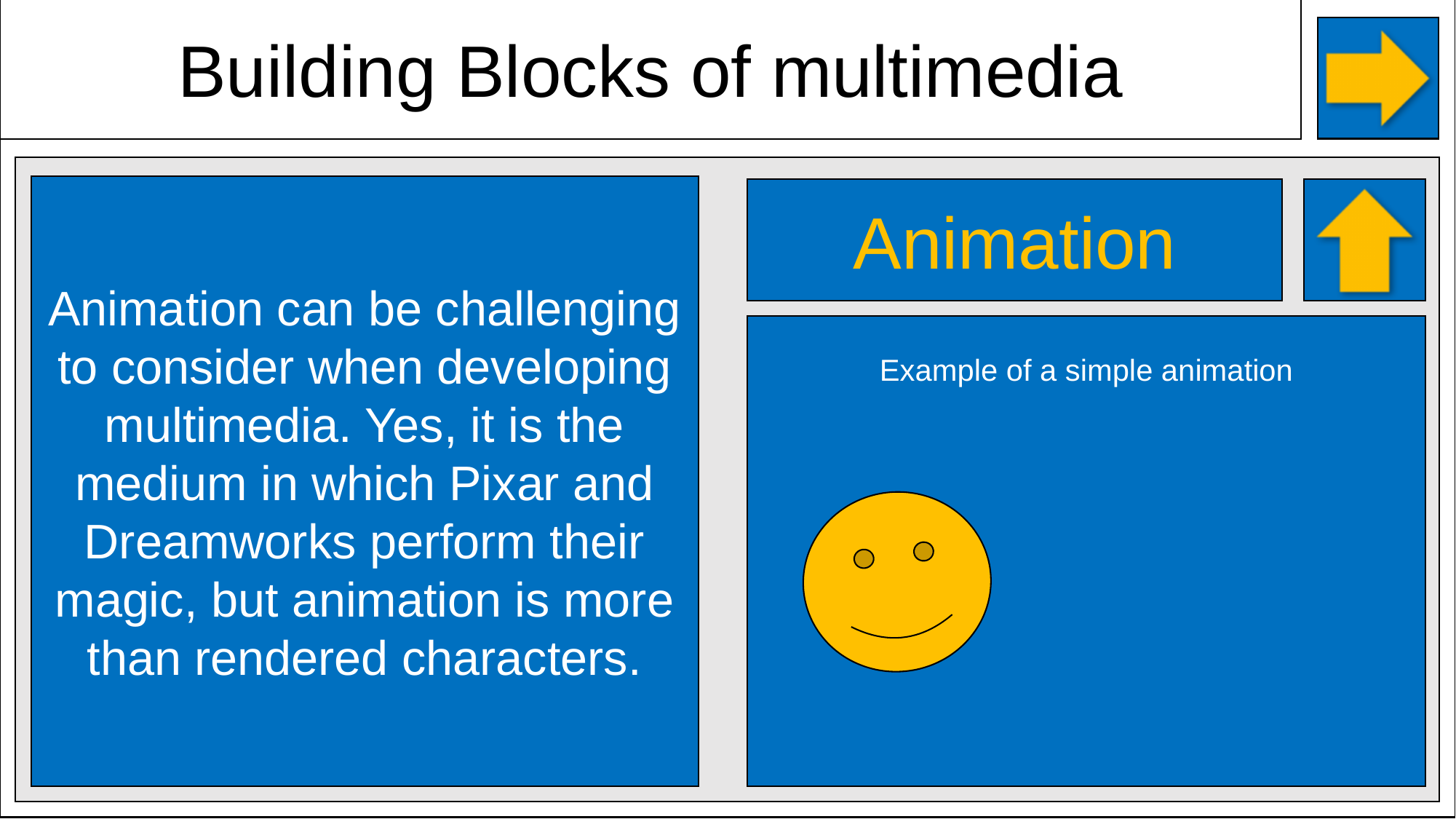

Building Blocks of multimedia

Animation can be challenging to consider when developing multimedia. Yes, it is the medium in which Pixar and Dreamworks perform their magic, but animation is more than rendered characters.
Animation

Example of a simple animation